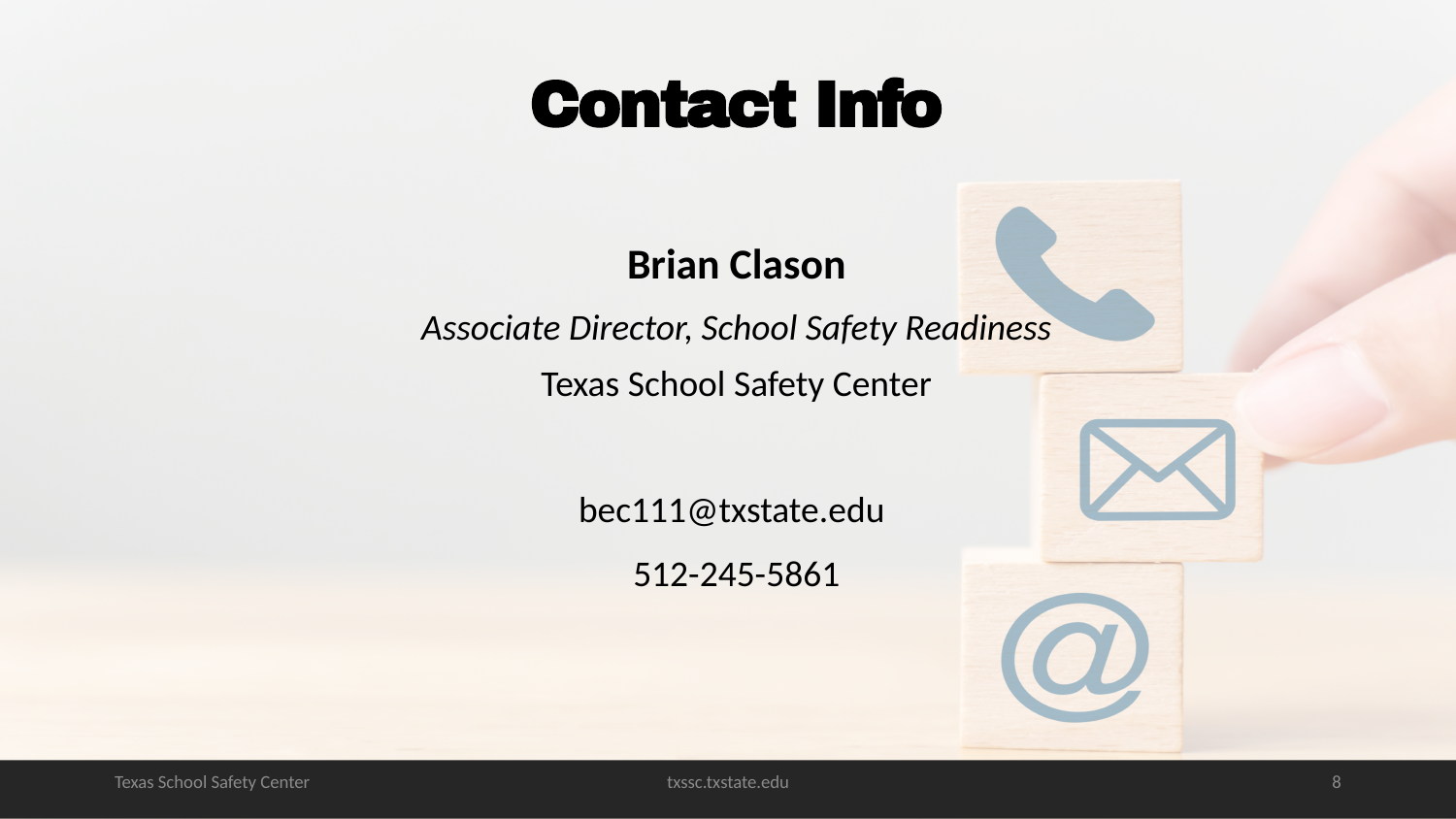

Brian Clason
Associate Director, School Safety Readiness
Texas School Safety Center
bec111@txstate.edu
512-245-5861
Texas School Safety Center
txssc.txstate.edu
8